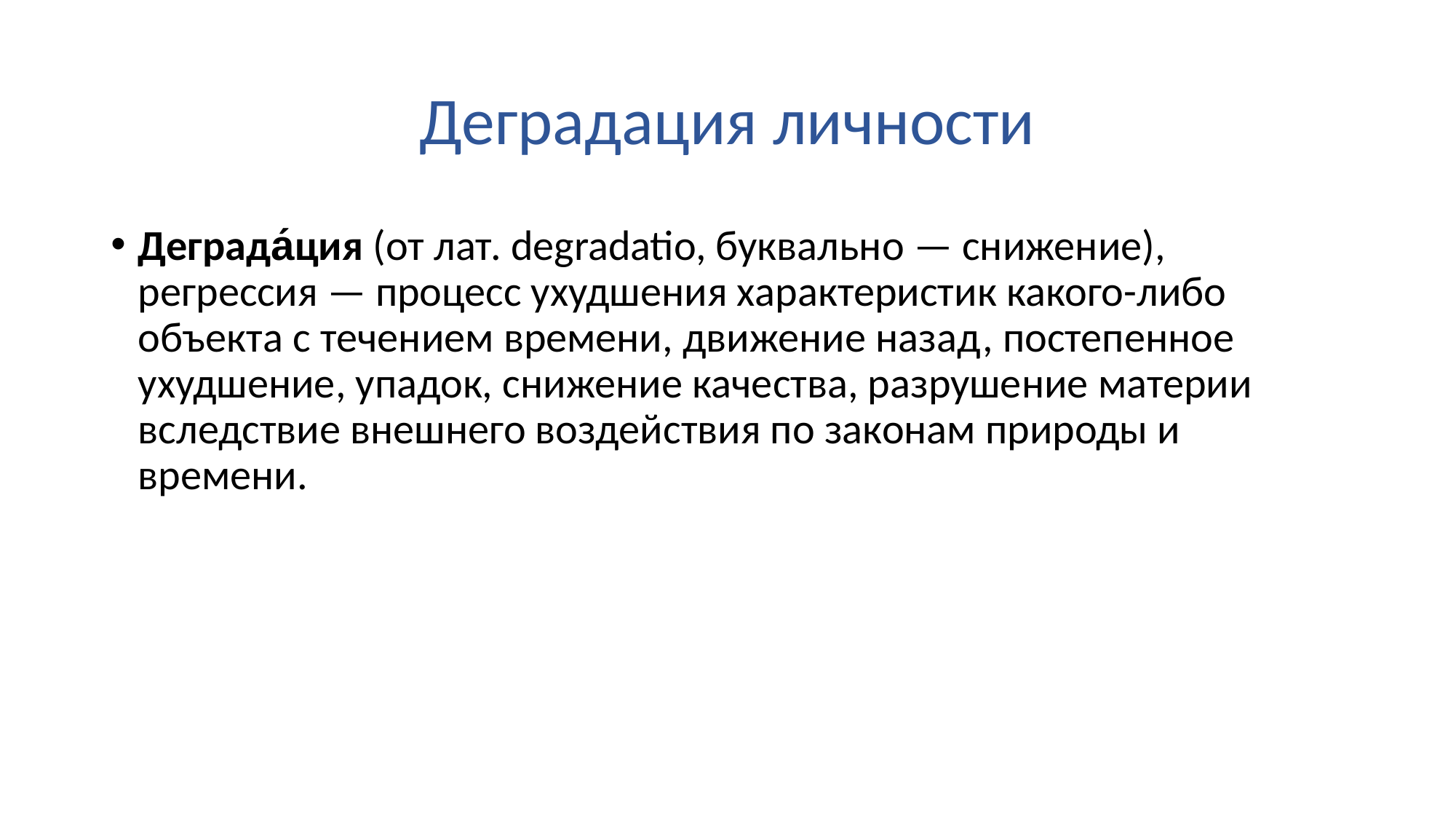

# Деградация личности
Деграда́ция (от лат. degradatio, буквально — снижение), регрессия — процесс ухудшения характеристик какого-либо объекта с течением времени, движение назад, постепенное ухудшение, упадок, снижение качества, разрушение материи вследствие внешнего воздействия по законам природы и времени.